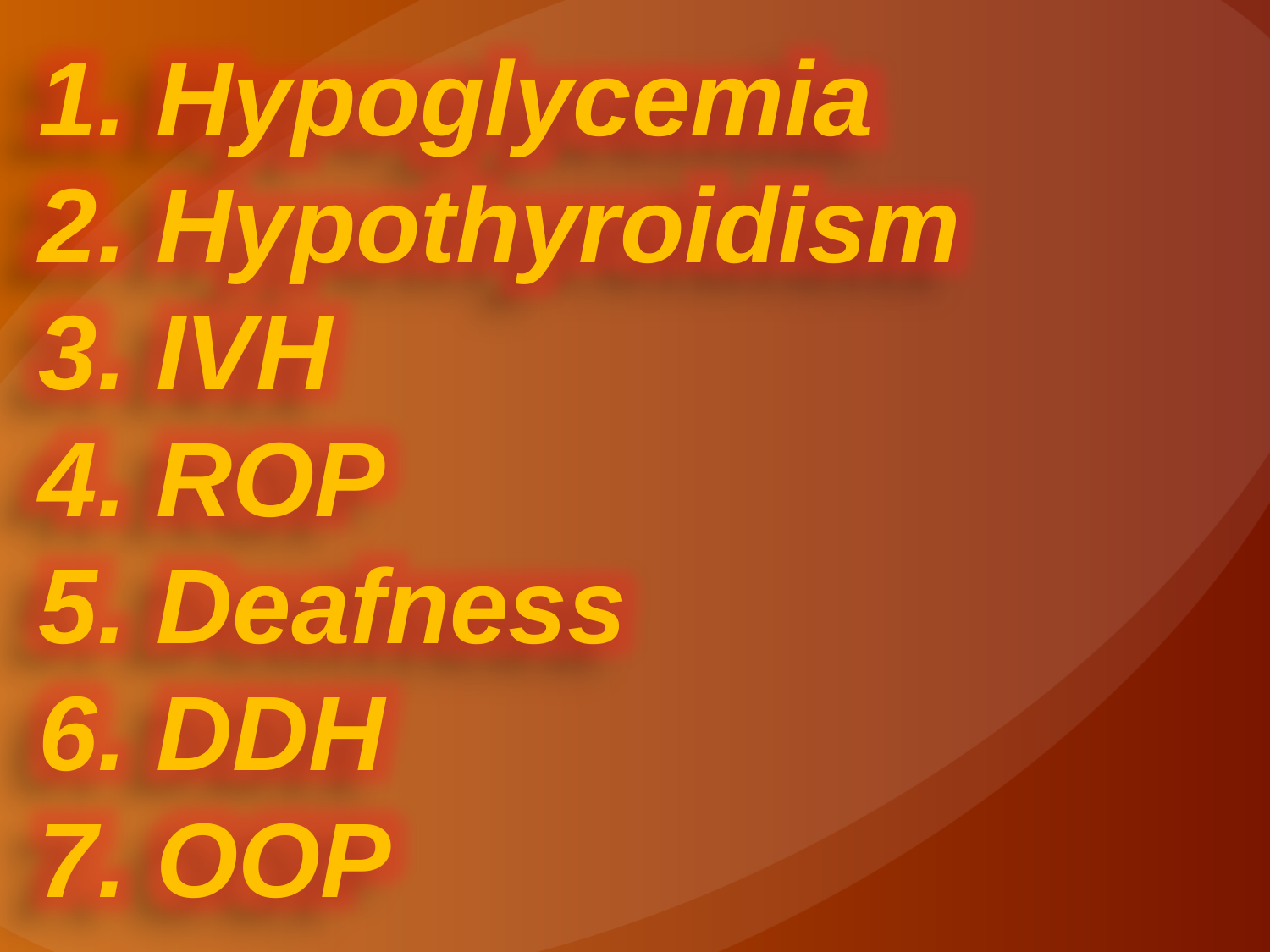

1. Hypoglycemia
2. Hypothyroidism
3. IVH
4. ROP
5. Deafness
6. DDH
7. OOP